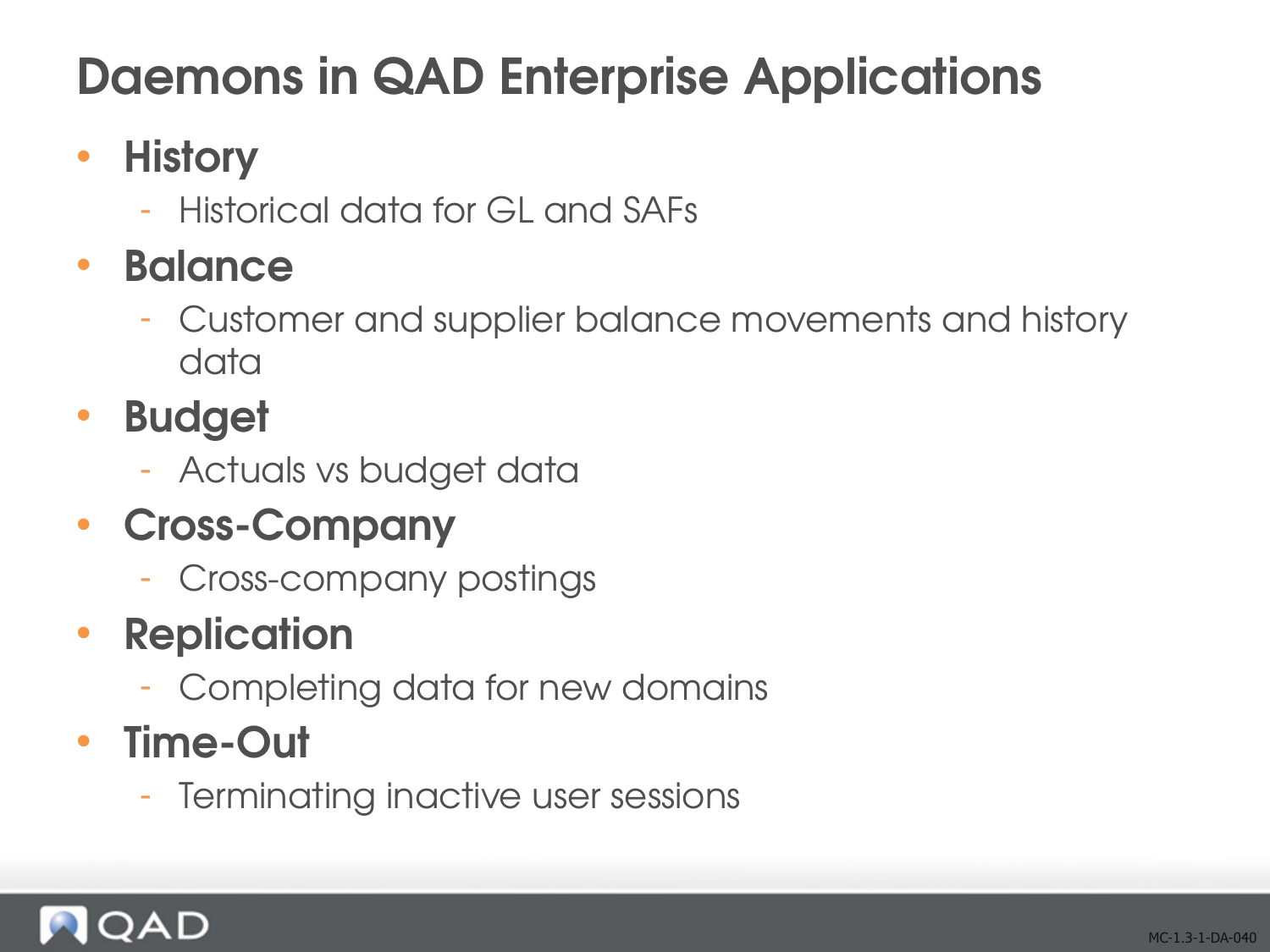

# Daemons in QAD Enterprise Applications
History
Historical data for GL and SAFs
Balance
Customer and supplier balance movements and history data
Budget
Actuals vs budget data
Cross-Company
Cross-company postings
Replication
Completing data for new domains
Time-Out
Terminating inactive user sessions
MC-1.3-1-DA-040